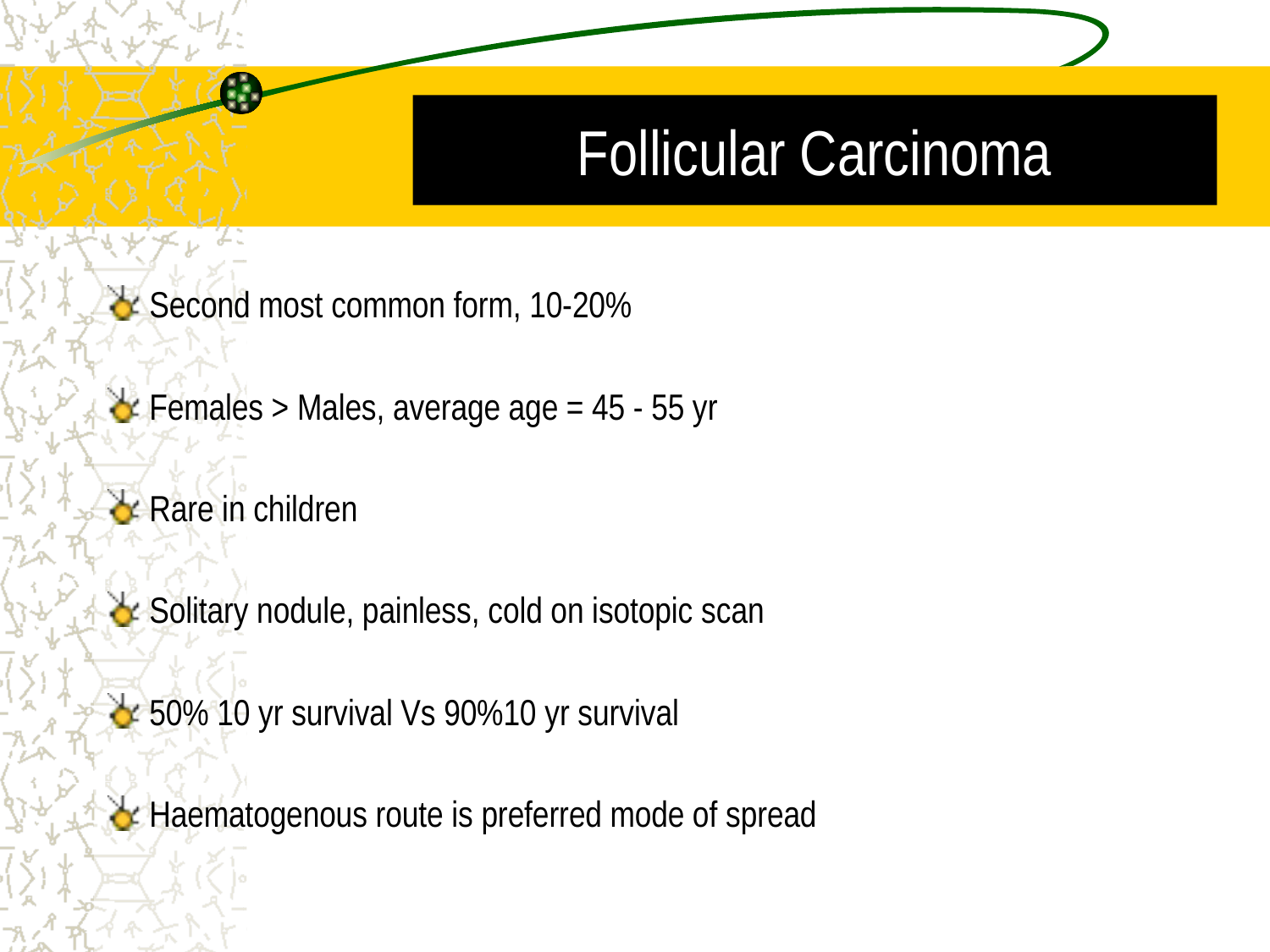

# Follicular Carcinoma
Second most common form, 10-20%

Females > Males, average age = 45 - 55 yr

Rare in children

Solitary nodule, painless, cold on isotopic scan

50% 10 yr survival Vs 90%10 yr survival

Haematogenous route is preferred mode of spread